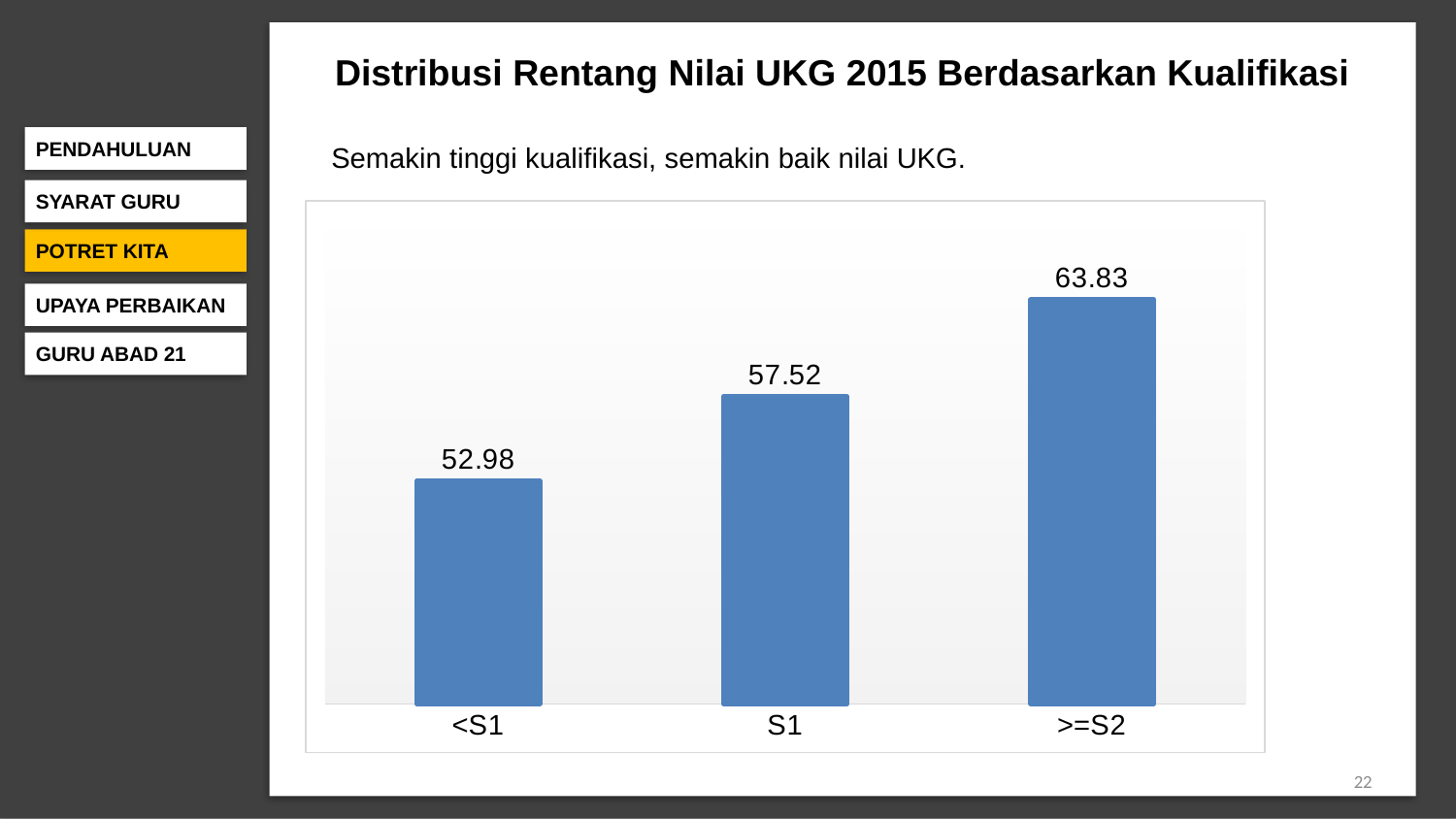

Distribusi Rentang Nilai UKG 2015 Berdasarkan Kualifikasi
PENDAHULUAN
Semakin tinggi kualifikasi, semakin baik nilai UKG.
SYARAT GURU

### Chart

| Category | Sertifikasi |
|---|---|
| <S1 | 48.61 |
| S1 | 53.75 |
| >=S2 | 59.64 |
POTRET KITA
UPAYA PERBAIKAN
GURU ABAD 21
22